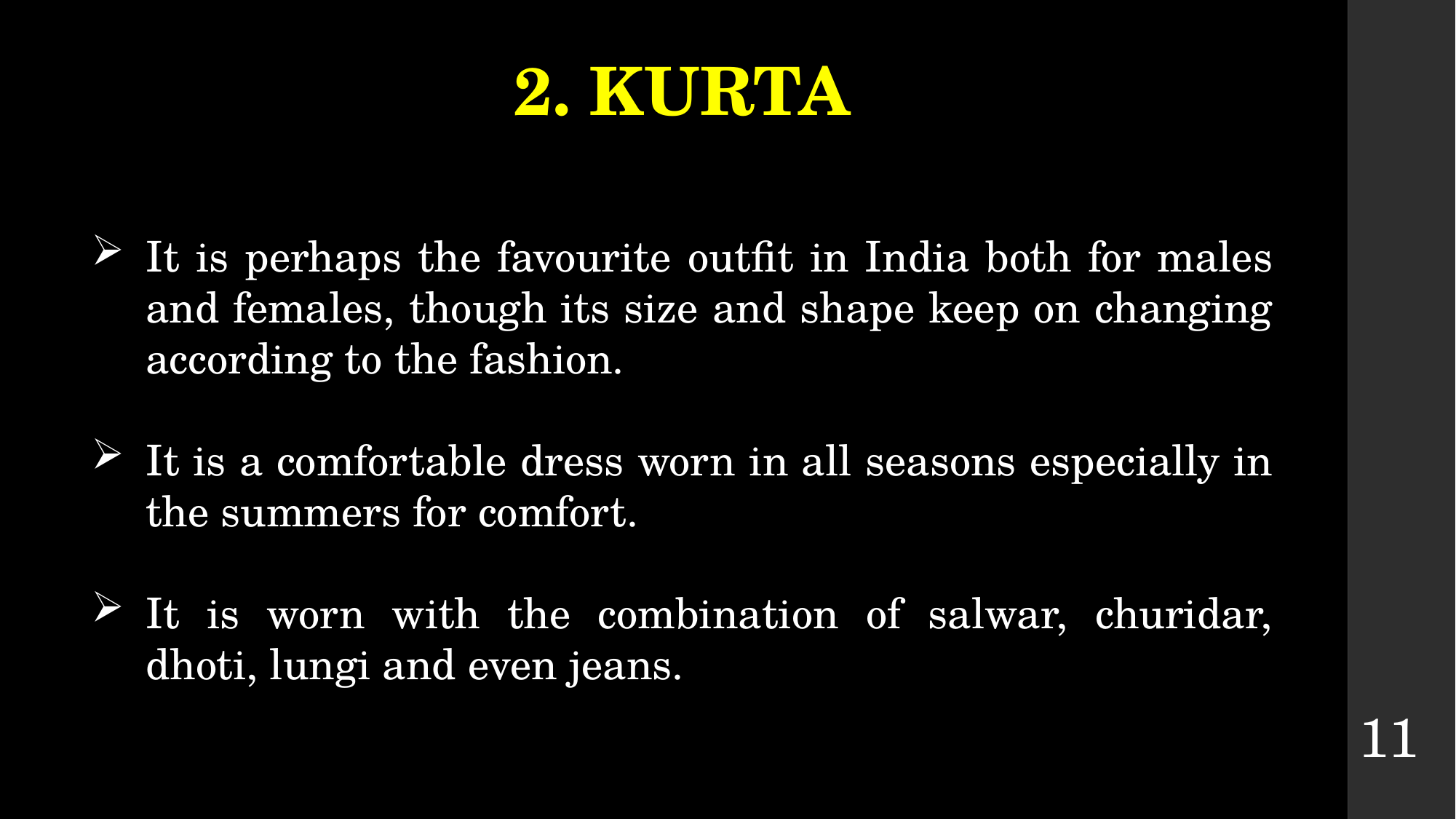

# 2. KURTA
It is perhaps the favourite outfit in India both for males and females, though its size and shape keep on changing according to the fashion.

It is a comfortable dress worn in all seasons especially in the summers for comfort.

It is worn with the combination of salwar, churidar, dhoti, lungi and even jeans.
11